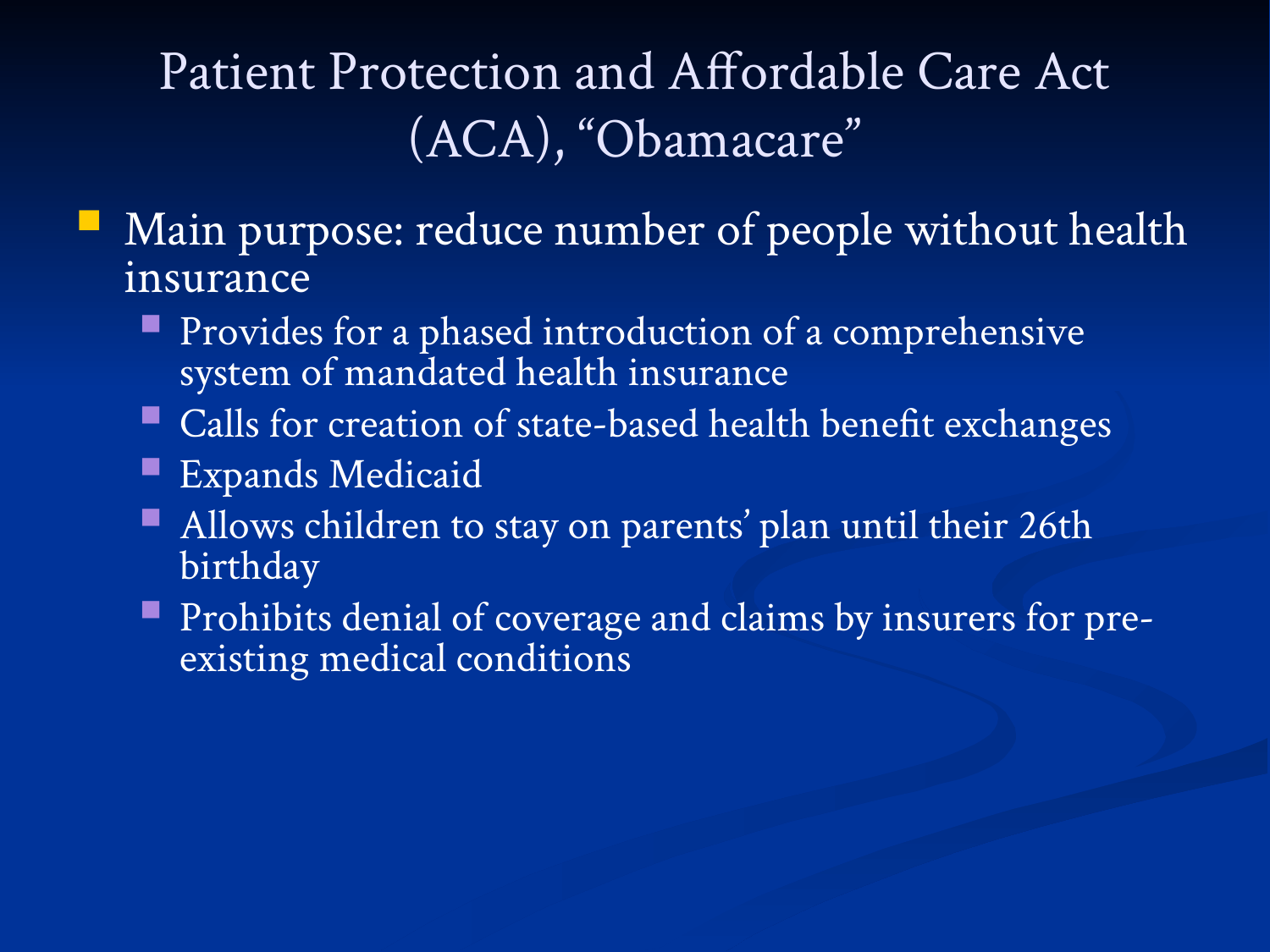

Patient Protection and Affordable Care Act (ACA), “Obamacare”
# Main purpose: reduce number of people without health insurance
Provides for a phased introduction of a comprehensive system of mandated health insurance
Calls for creation of state-based health benefit exchanges
Expands Medicaid
Allows children to stay on parents’ plan until their 26th birthday
Prohibits denial of coverage and claims by insurers for pre-existing medical conditions